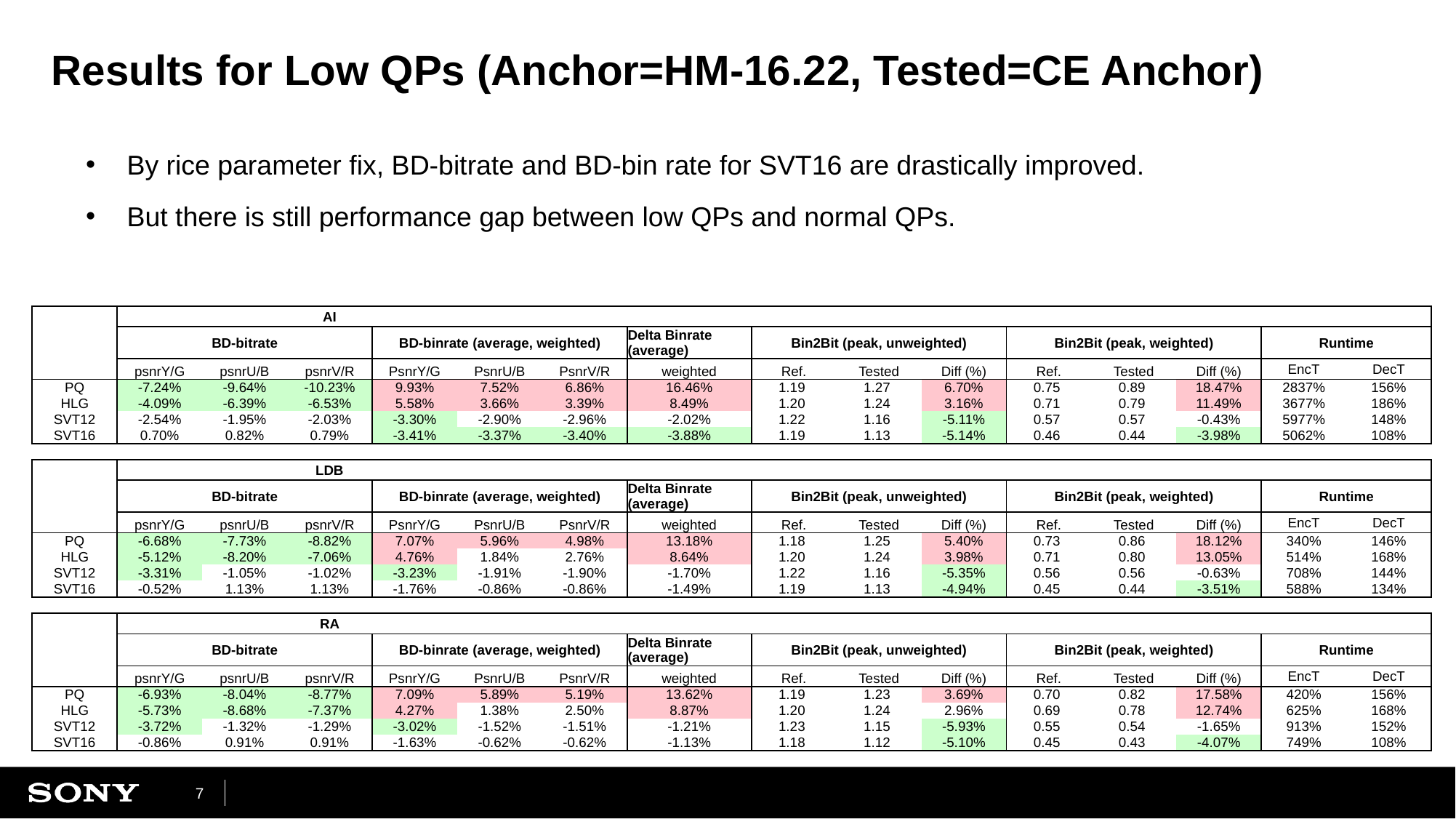

# Results for Low QPs (Anchor=HM-16.22, Tested=CE Anchor)
By rice parameter fix, BD-bitrate and BD-bin rate for SVT16 are drastically improved.
But there is still performance gap between low QPs and normal QPs.

|  |  |  | AI |  |  |  |  |  |  |  |  |  |  |  |  |
| --- | --- | --- | --- | --- | --- | --- | --- | --- | --- | --- | --- | --- | --- | --- | --- |
|  | BD-bitrate |  |  | BD-binrate (average, weighted) |  |  | Delta Binrate (average) | Bin2Bit (peak, unweighted) |  |  | Bin2Bit (peak, weighted) |  |  | Runtime |  |
|  | psnrY/G | psnrU/B | psnrV/R | PsnrY/G | PsnrU/B | PsnrV/R | weighted | Ref. | Tested | Diff (%) | Ref. | Tested | Diff (%) | EncT | DecT |
| PQ | -7.24% | -9.64% | -10.23% | 9.93% | 7.52% | 6.86% | 16.46% | 1.19 | 1.27 | 6.70% | 0.75 | 0.89 | 18.47% | 2837% | 156% |
| HLG | -4.09% | -6.39% | -6.53% | 5.58% | 3.66% | 3.39% | 8.49% | 1.20 | 1.24 | 3.16% | 0.71 | 0.79 | 11.49% | 3677% | 186% |
| SVT12 | -2.54% | -1.95% | -2.03% | -3.30% | -2.90% | -2.96% | -2.02% | 1.22 | 1.16 | -5.11% | 0.57 | 0.57 | -0.43% | 5977% | 148% |
| SVT16 | 0.70% | 0.82% | 0.79% | -3.41% | -3.37% | -3.40% | -3.88% | 1.19 | 1.13 | -5.14% | 0.46 | 0.44 | -3.98% | 5062% | 108% |
|  |  |  |  |  |  |  |  |  |  |  |  |  |  |  |  |
|  |  |  | LDB |  |  |  |  |  |  |  |  |  |  |  |  |
|  | BD-bitrate |  |  | BD-binrate (average, weighted) |  |  | Delta Binrate (average) | Bin2Bit (peak, unweighted) |  |  | Bin2Bit (peak, weighted) |  |  | Runtime |  |
|  | psnrY/G | psnrU/B | psnrV/R | PsnrY/G | PsnrU/B | PsnrV/R | weighted | Ref. | Tested | Diff (%) | Ref. | Tested | Diff (%) | EncT | DecT |
| PQ | -6.68% | -7.73% | -8.82% | 7.07% | 5.96% | 4.98% | 13.18% | 1.18 | 1.25 | 5.40% | 0.73 | 0.86 | 18.12% | 340% | 146% |
| HLG | -5.12% | -8.20% | -7.06% | 4.76% | 1.84% | 2.76% | 8.64% | 1.20 | 1.24 | 3.98% | 0.71 | 0.80 | 13.05% | 514% | 168% |
| SVT12 | -3.31% | -1.05% | -1.02% | -3.23% | -1.91% | -1.90% | -1.70% | 1.22 | 1.16 | -5.35% | 0.56 | 0.56 | -0.63% | 708% | 144% |
| SVT16 | -0.52% | 1.13% | 1.13% | -1.76% | -0.86% | -0.86% | -1.49% | 1.19 | 1.13 | -4.94% | 0.45 | 0.44 | -3.51% | 588% | 134% |
|  |  |  |  |  |  |  |  |  |  |  |  |  |  |  |  |
|  |  |  | RA |  |  |  |  |  |  |  |  |  |  |  |  |
|  | BD-bitrate |  |  | BD-binrate (average, weighted) |  |  | Delta Binrate (average) | Bin2Bit (peak, unweighted) |  |  | Bin2Bit (peak, weighted) |  |  | Runtime |  |
|  | psnrY/G | psnrU/B | psnrV/R | PsnrY/G | PsnrU/B | PsnrV/R | weighted | Ref. | Tested | Diff (%) | Ref. | Tested | Diff (%) | EncT | DecT |
| PQ | -6.93% | -8.04% | -8.77% | 7.09% | 5.89% | 5.19% | 13.62% | 1.19 | 1.23 | 3.69% | 0.70 | 0.82 | 17.58% | 420% | 156% |
| HLG | -5.73% | -8.68% | -7.37% | 4.27% | 1.38% | 2.50% | 8.87% | 1.20 | 1.24 | 2.96% | 0.69 | 0.78 | 12.74% | 625% | 168% |
| SVT12 | -3.72% | -1.32% | -1.29% | -3.02% | -1.52% | -1.51% | -1.21% | 1.23 | 1.15 | -5.93% | 0.55 | 0.54 | -1.65% | 913% | 152% |
| SVT16 | -0.86% | 0.91% | 0.91% | -1.63% | -0.62% | -0.62% | -1.13% | 1.18 | 1.12 | -5.10% | 0.45 | 0.43 | -4.07% | 749% | 108% |